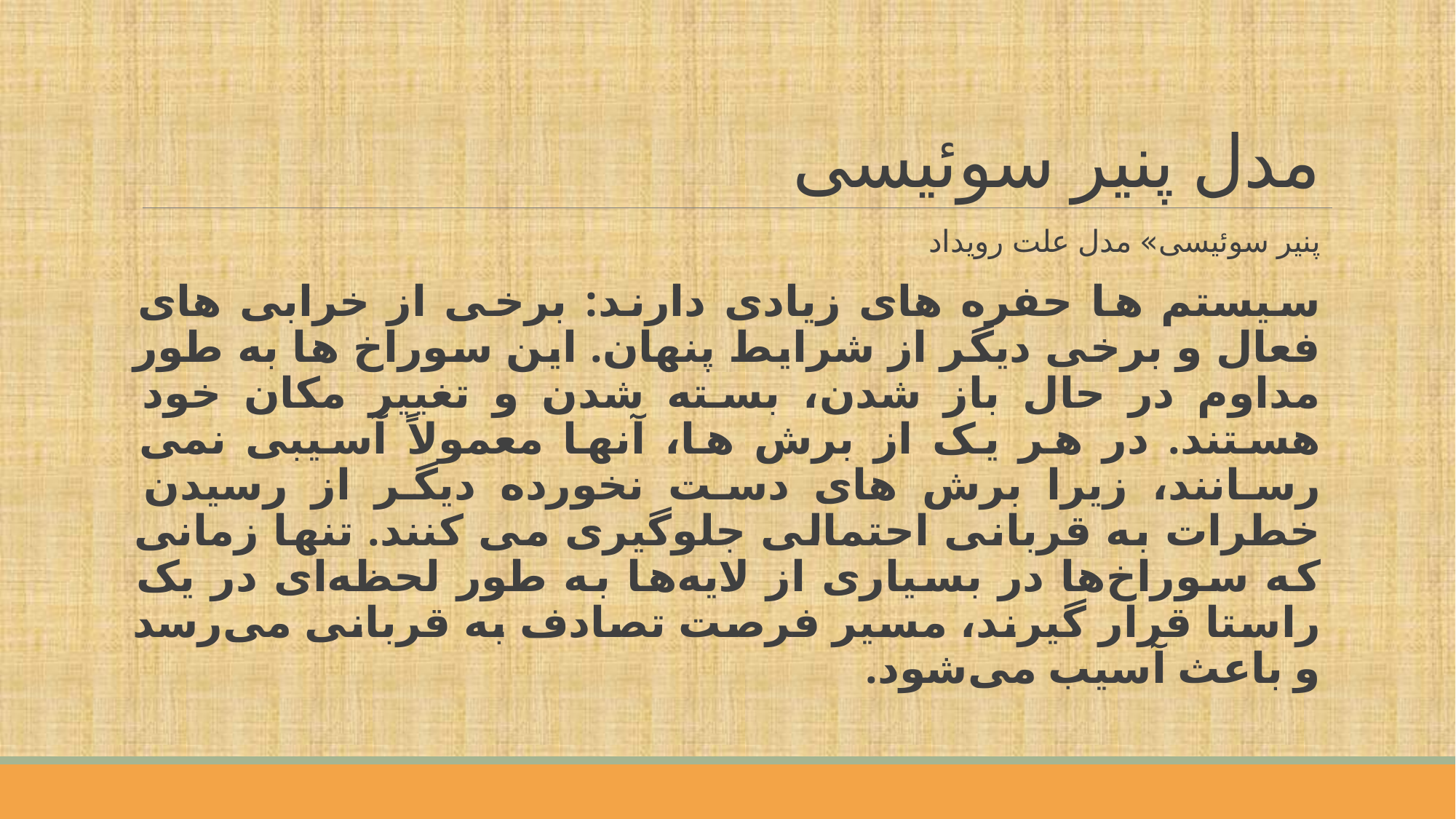

# مدل پنیر سوئیسی
پنیر سوئیسی» مدل علت رویداد
سیستم ها حفره های زیادی دارند: برخی از خرابی های فعال و برخی دیگر از شرایط پنهان. این سوراخ ها به طور مداوم در حال باز شدن، بسته شدن و تغییر مکان خود هستند. در هر یک از برش ها، آنها معمولاً آسیبی نمی رسانند، زیرا برش های دست نخورده دیگر از رسیدن خطرات به قربانی احتمالی جلوگیری می کنند. تنها زمانی که سوراخ‌ها در بسیاری از لایه‌ها به طور لحظه‌ای در یک راستا قرار گیرند، مسیر فرصت تصادف به قربانی می‌رسد و باعث آسیب می‌شود.